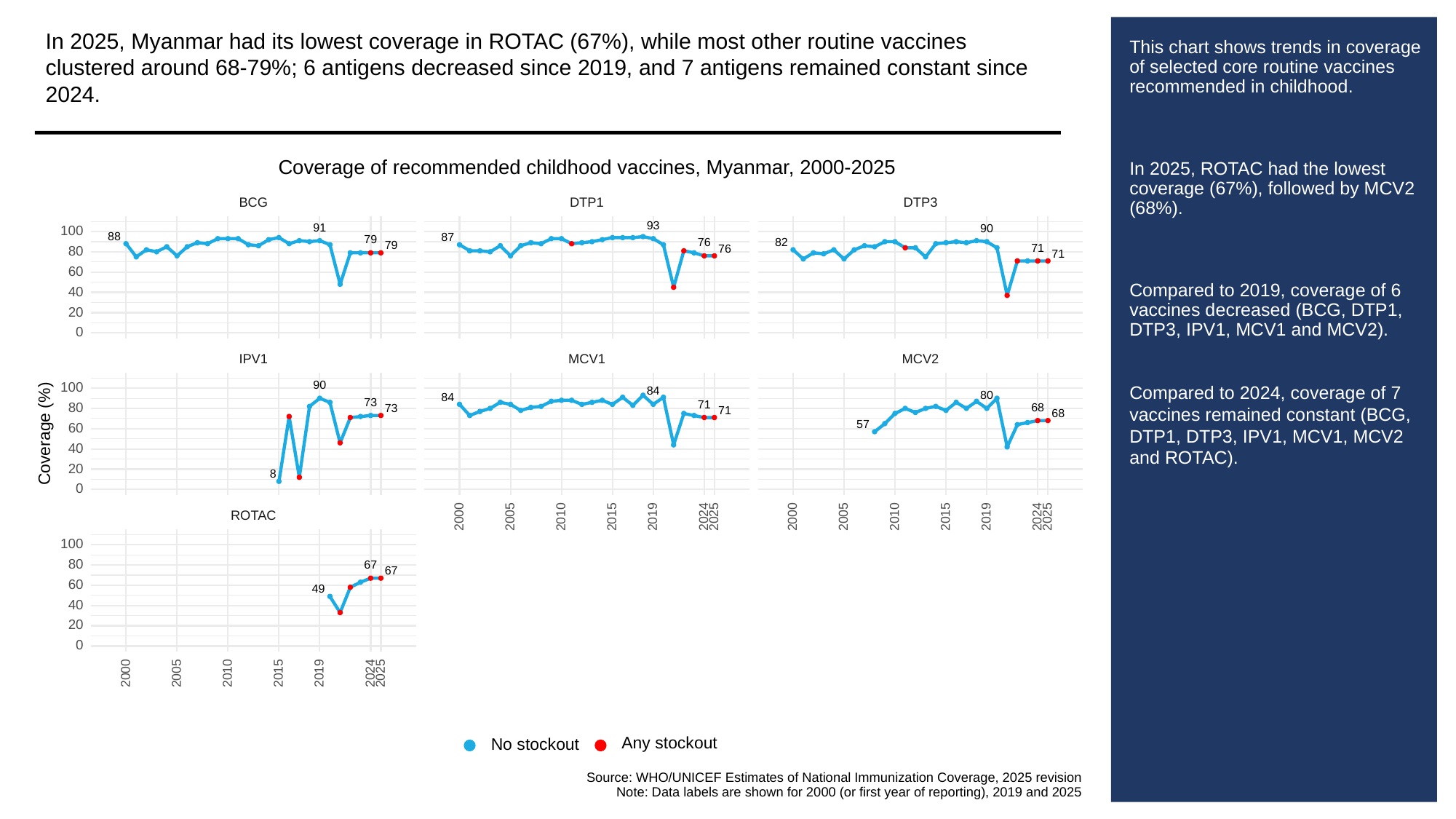

In 2025, Myanmar had its lowest coverage in ROTAC (67%), while most other routine vaccines clustered around 68-79%; 6 antigens decreased since 2019, and 7 antigens remained constant since 2024.
# This chart shows trends in coverage of selected core routine vaccines recommended in childhood.

In 2025, ROTAC had the lowest coverage (67%), followed by MCV2 (68%).

Compared to 2019, coverage of 6 vaccines decreased (BCG, DTP1, DTP3, IPV1, MCV1 and MCV2).

Compared to 2024, coverage of 7 vaccines remained constant (BCG, DTP1, DTP3, IPV1, MCV1, MCV2 and ROTAC).

Coverage of recommended childhood vaccines, Myanmar, 2000-2025
BCG
DTP3
DTP1

93
91
90
100

88
87

79

82
76

79

71

76

80

71

60

40

20

0

MCV1
MCV2
IPV1

90
100
84

80

84

73

71

80
68

73

71

68

57

60
Coverage (%)

40

20

8

0

ROTAC
2000
2005
2010
2015
2019
2024
2025
2000
2005
2010
2015
2019
2024
2025

100

80
67

67

60

49

40

20

0

2000
2005
2010
2015
2019
2024
2025
Any stockout
No stockout

Source: WHO/UNICEF Estimates of National Immunization Coverage, 2025 revision
Note: Data labels are shown for 2000 (or first year of reporting), 2019 and 2025